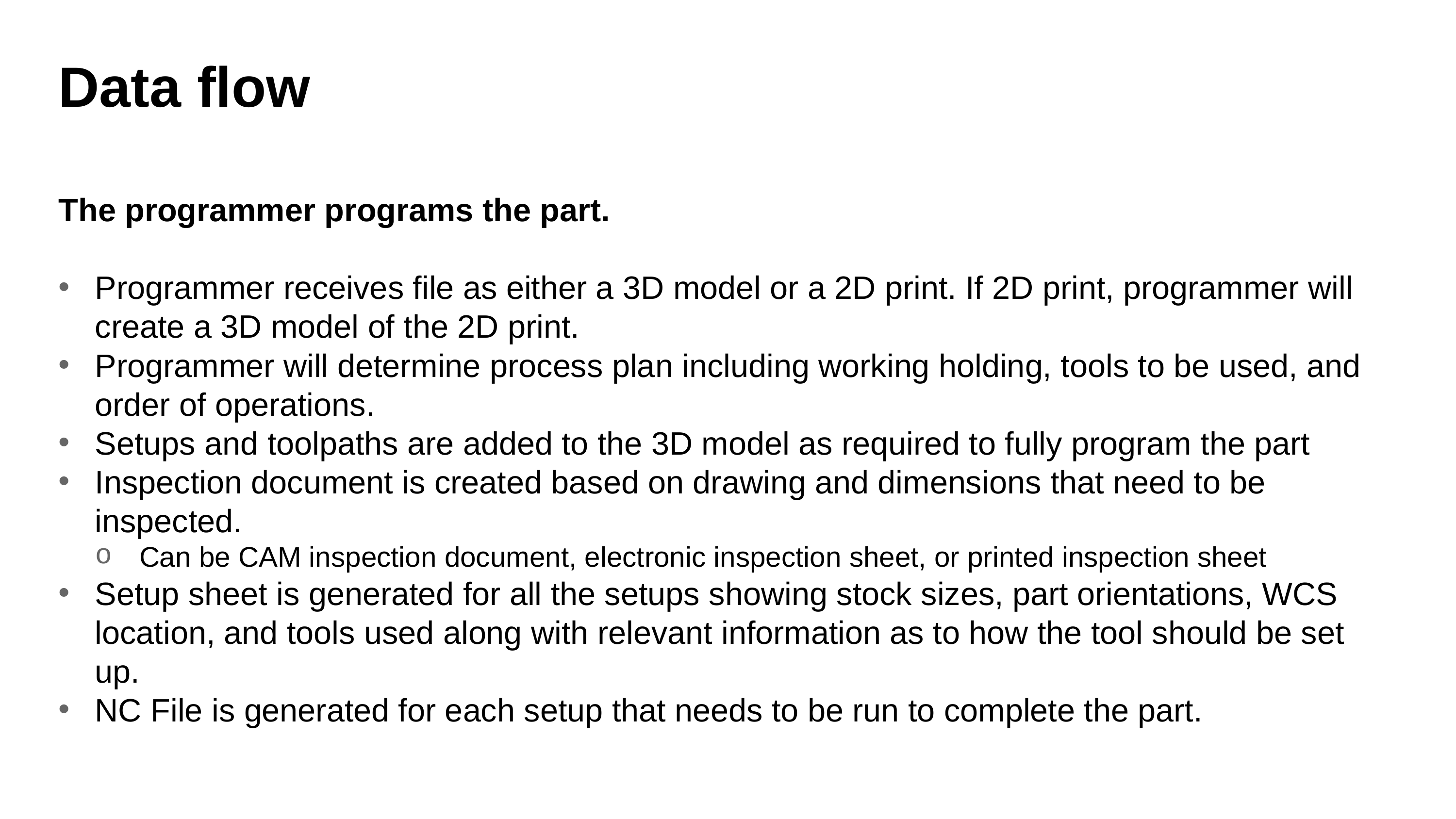

# Data flow
The programmer programs the part.

Programmer receives file as either a 3D model or a 2D print. If 2D print, programmer will create a 3D model of the 2D print.
Programmer will determine process plan including working holding, tools to be used, and order of operations.
Setups and toolpaths are added to the 3D model as required to fully program the part
Inspection document is created based on drawing and dimensions that need to be inspected.
 Can be CAM inspection document, electronic inspection sheet, or printed inspection sheet
Setup sheet is generated for all the setups showing stock sizes, part orientations, WCS location, and tools used along with relevant information as to how the tool should be set up.
NC File is generated for each setup that needs to be run to complete the part.